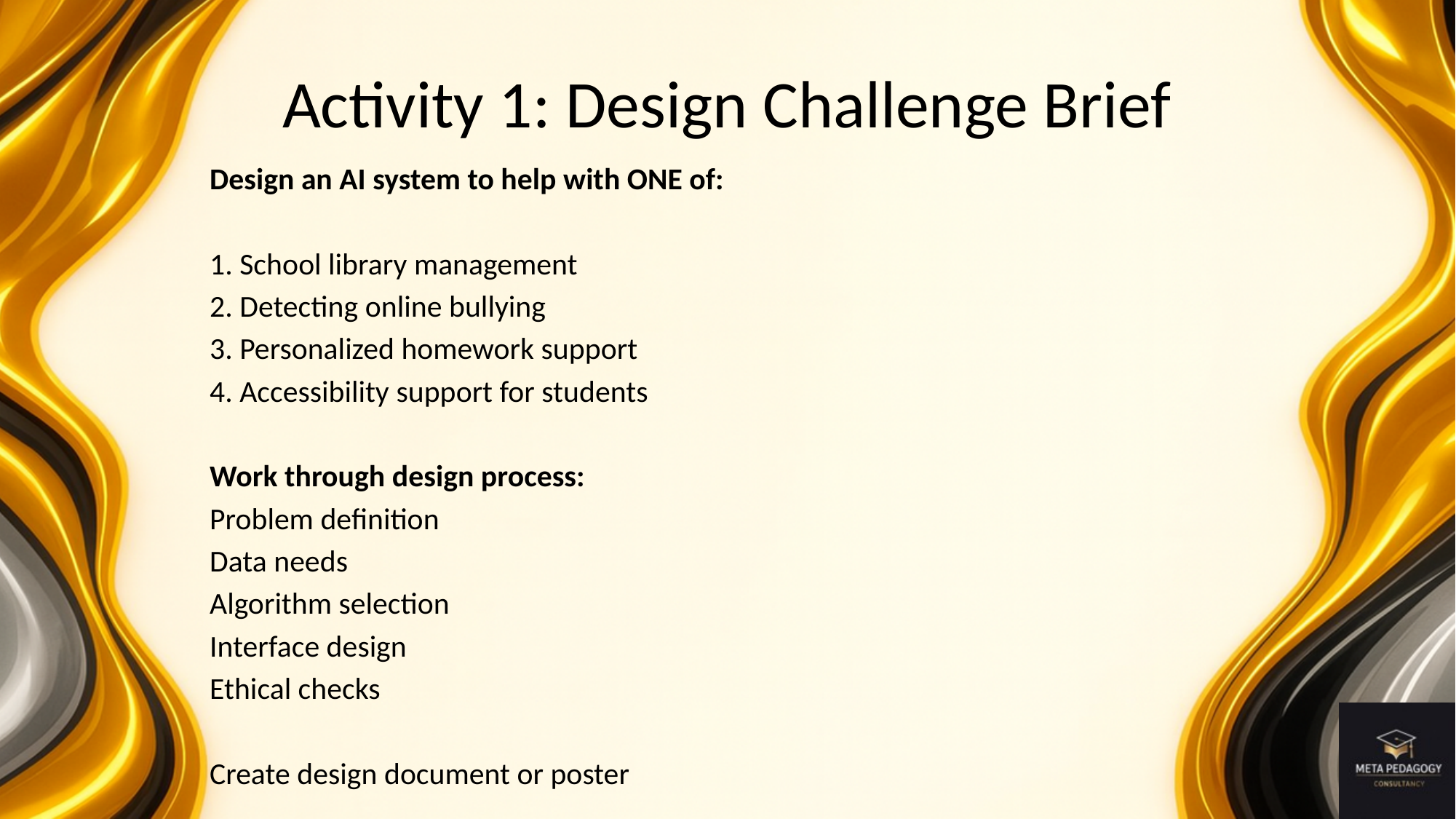

# Activity 1: Design Challenge Brief
Design an AI system to help with ONE of:

1. School library management
2. Detecting online bullying
3. Personalized homework support
4. Accessibility support for students

Work through design process:
Problem definition
Data needs
Algorithm selection
Interface design
Ethical checks

Create design document or poster

Gallery walk (last 5 mins)